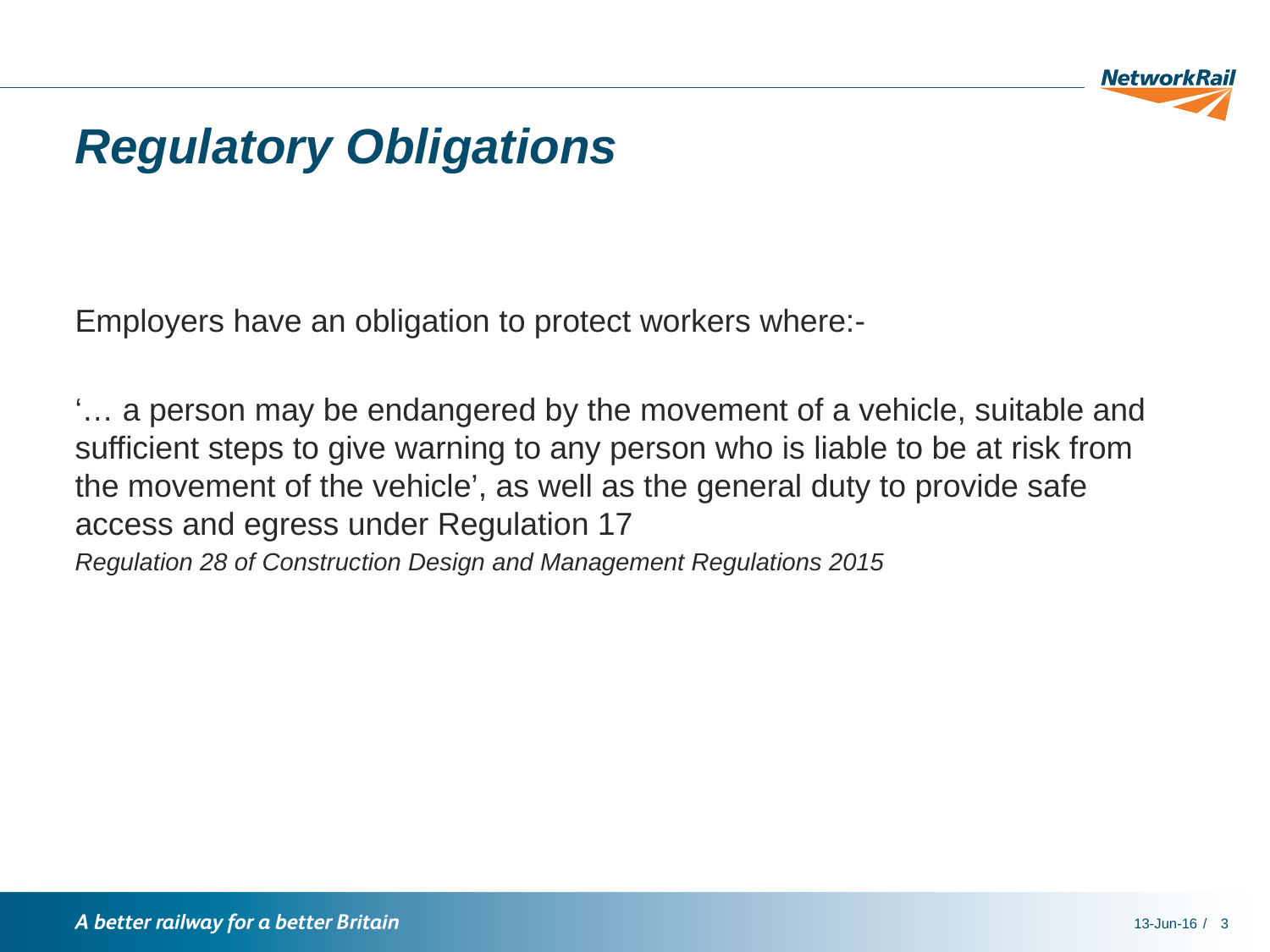

# Regulatory Obligations

Employers have an obligation to protect workers where:-

‘… a person may be endangered by the movement of a vehicle, suitable and sufficient steps to give warning to any person who is liable to be at risk from the movement of the vehicle’, as well as the general duty to provide safe access and egress under Regulation 17
Regulation 28 of Construction Design and Management Regulations 2015

13-Jun-16
3